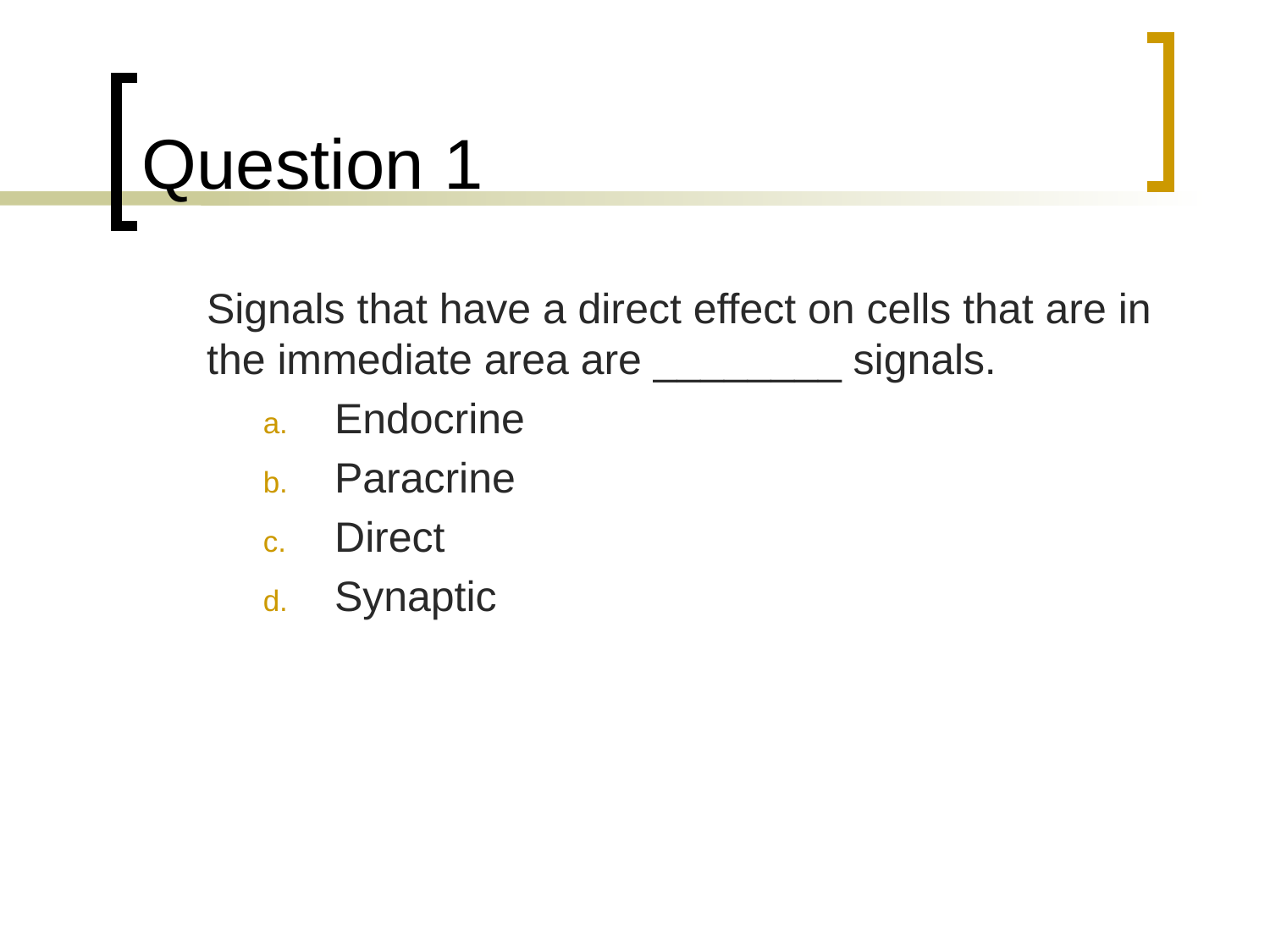

# Question 1
	Signals that have a direct effect on cells that are in the immediate area are ________ signals.
Endocrine
Paracrine
Direct
Synaptic